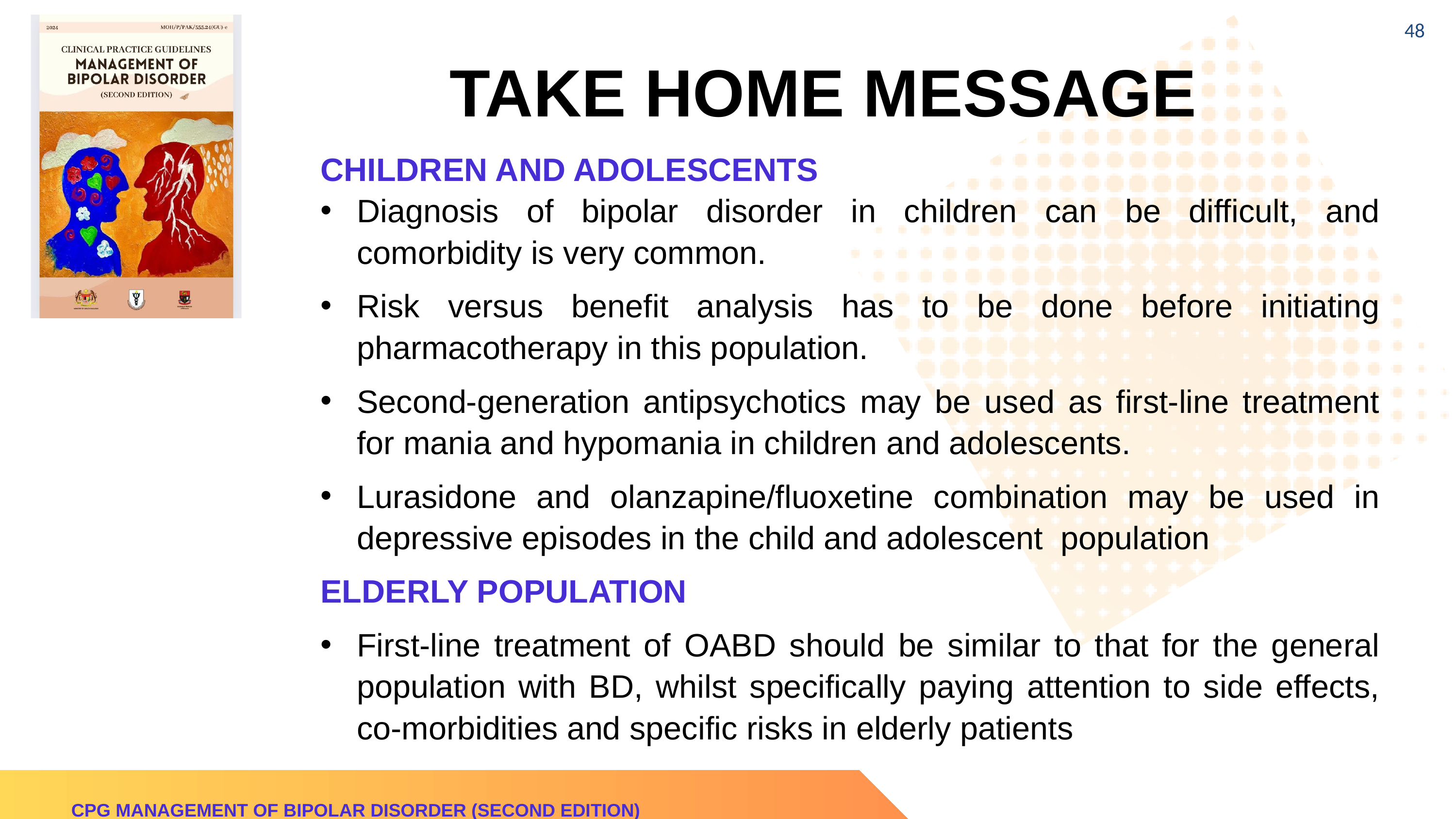

48
TAKE HOME MESSAGE

CHILDREN AND ADOLESCENTS
Diagnosis of bipolar disorder in children can be difficult, and comorbidity is very common.
Risk versus benefit analysis has to be done before initiating pharmacotherapy in this population.
Second-generation antipsychotics may be used as first-line treatment for mania and hypomania in children and adolescents.
Lurasidone and olanzapine/fluoxetine combination may be used in depressive episodes in the child and adolescent  population
ELDERLY POPULATION
First-line treatment of OABD should be similar to that for the general population with BD, whilst specifically paying attention to side effects, co-morbidities and specific risks in elderly patients

CPG MANAGEMENT OF BIPOLAR DISORDER (SECOND EDITION)